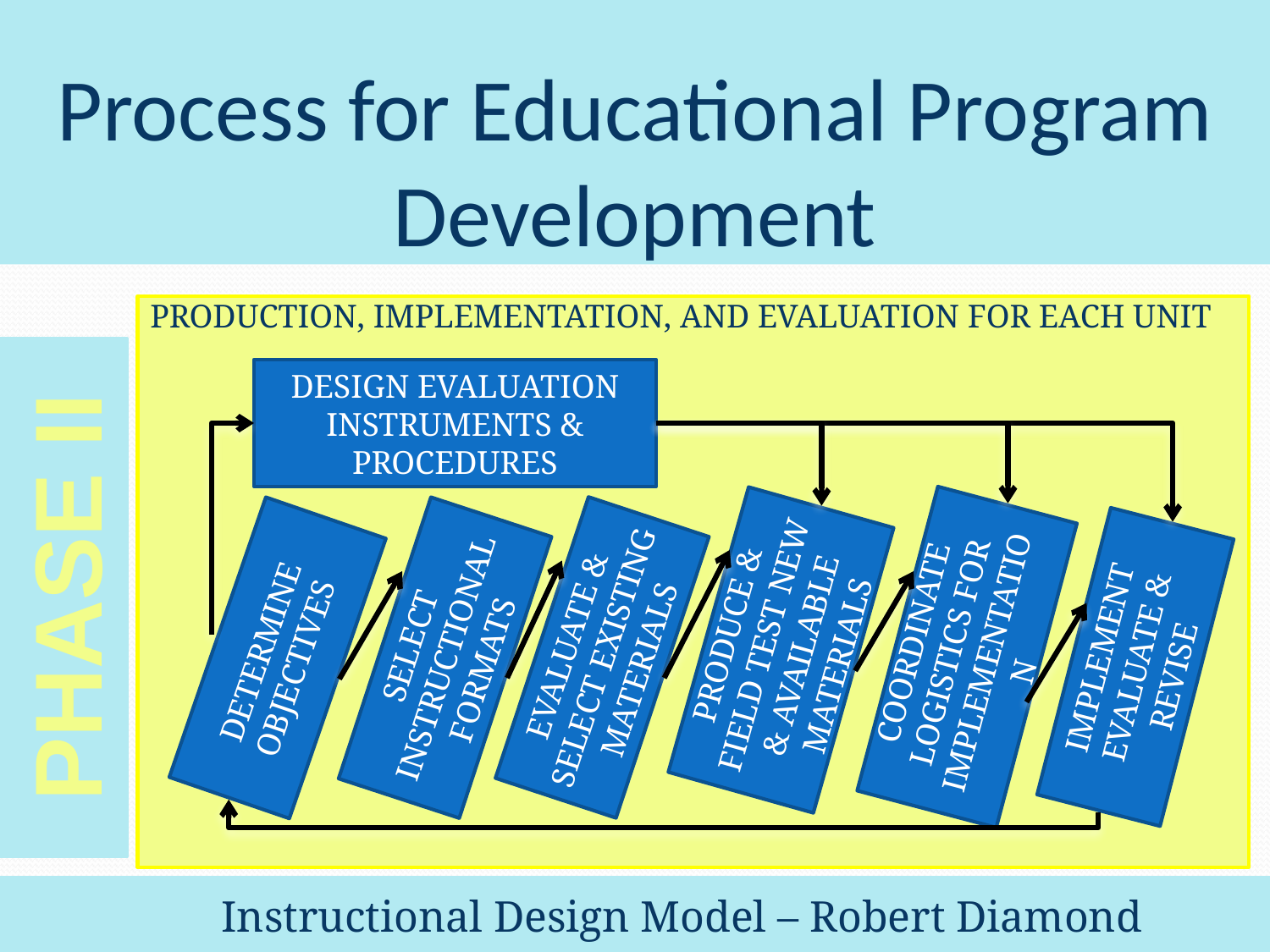

# Process for Educational Program Development

PRODUCTION, IMPLEMENTATION, AND EVALUATION FOR EACH UNIT

PHASE II
DESIGN EVALUATION INSTRUMENTS & PROCEDURES
PRODUCE & FIELD TEST NEW & AVAILABLE MATERIALS
COORDINATE LOGISTICS FOR IMPLEMENTATION
EVALUATE & SELECT EXISTING MATERIALS
SELECT INSTRUCTIONAL FORMATS
DETERMINE OBJECTIVES
IMPLEMENT EVALUATE & REVISE
                   Instructional Design Model – Robert Diamond